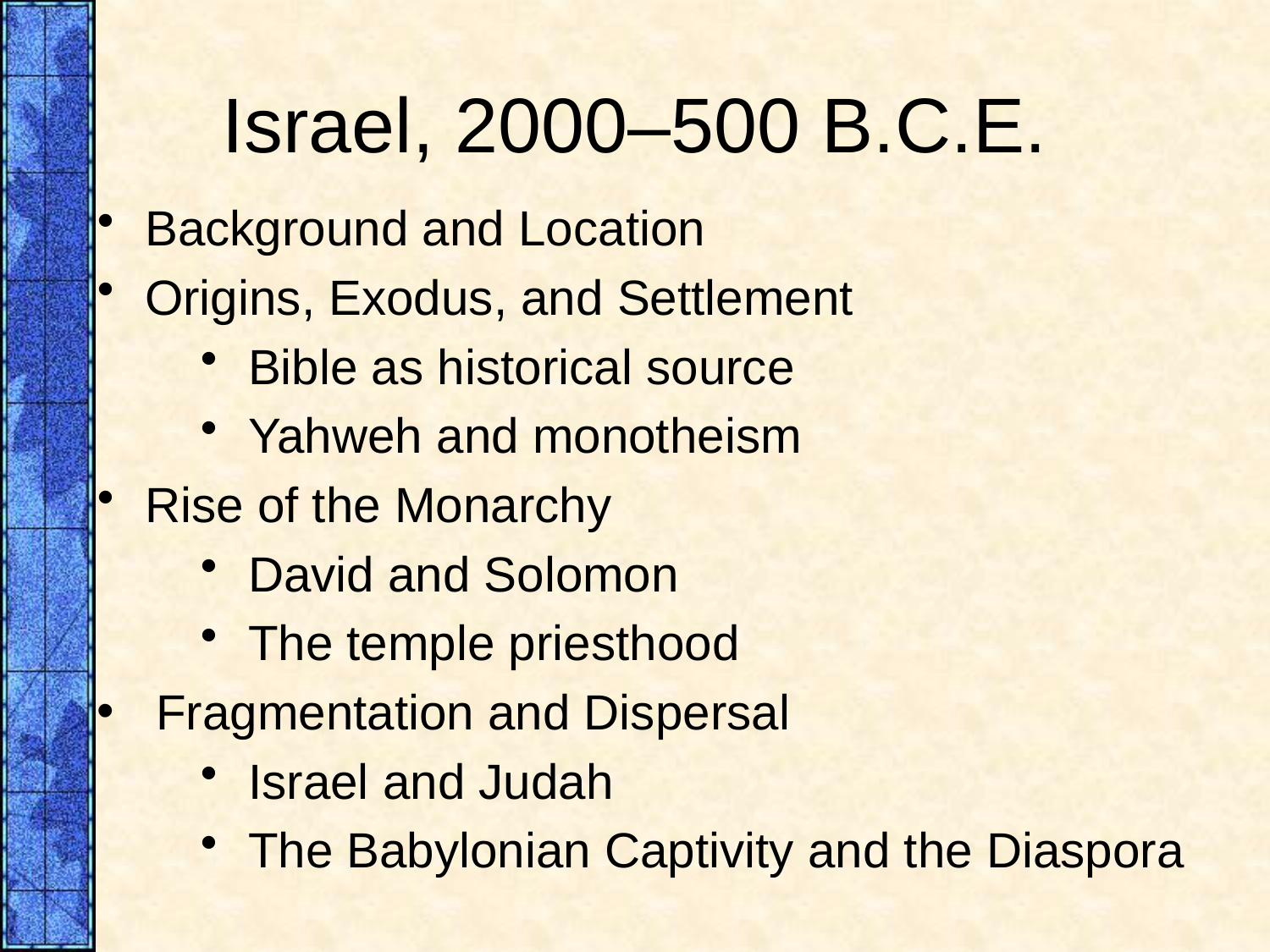

# Israel, 2000–500 B.C.E.
Background and Location
Origins, Exodus, and Settlement
Bible as historical source
Yahweh and monotheism
Rise of the Monarchy
David and Solomon
The temple priesthood
   Fragmentation and Dispersal
Israel and Judah
The Babylonian Captivity and the Diaspora